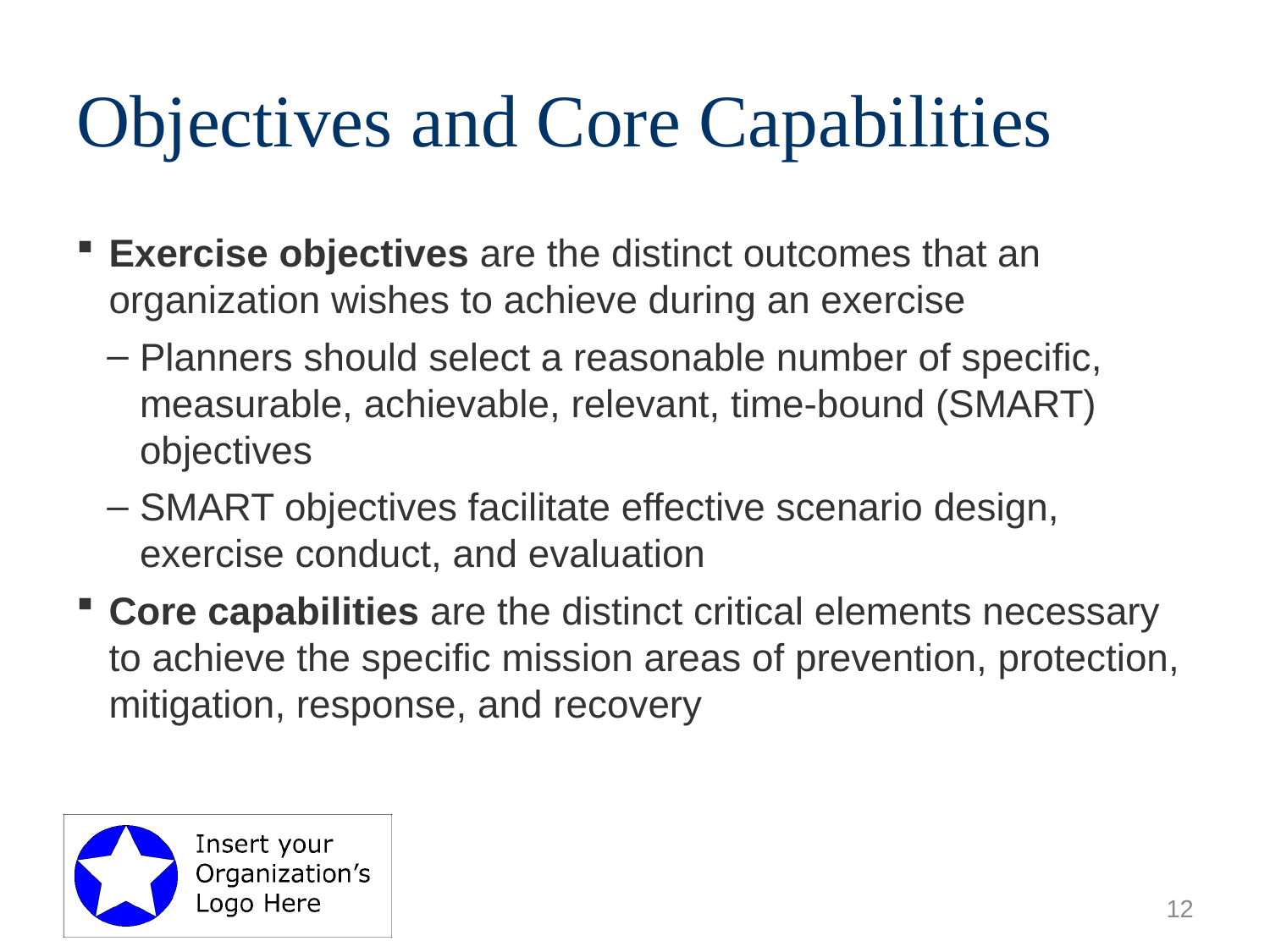

# Objectives and Core Capabilities
Exercise objectives are the distinct outcomes that an organization wishes to achieve during an exercise
Planners should select a reasonable number of specific, measurable, achievable, relevant, time-bound (SMART) objectives
SMART objectives facilitate effective scenario design, exercise conduct, and evaluation
Core capabilities are the distinct critical elements necessary to achieve the specific mission areas of prevention, protection, mitigation, response, and recovery
12